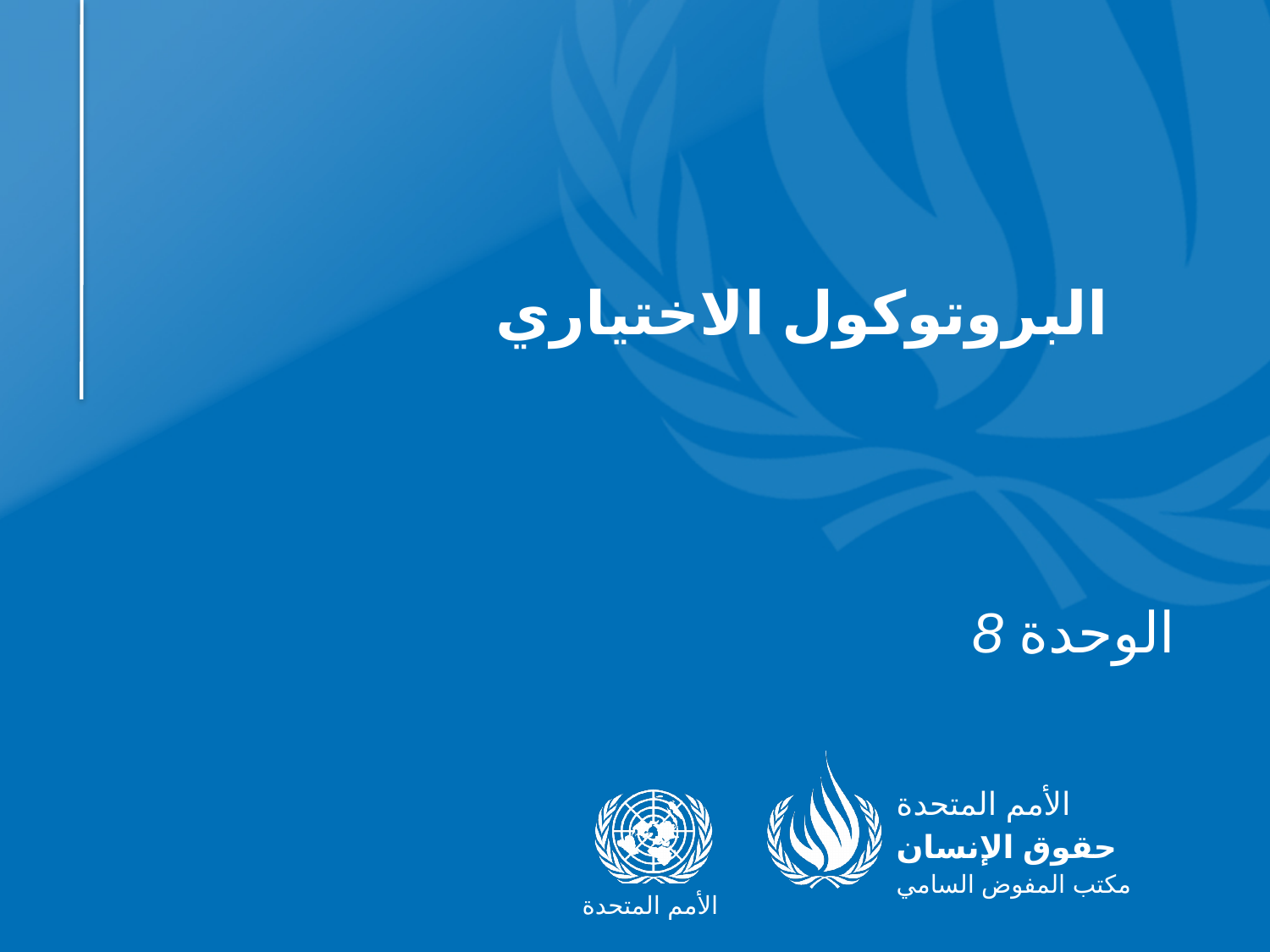

# البروتوكول الاختياري
الوحدة 8
الأمم المتحدة
حقوق الإنسان
مكتب المفوض السامي
الأمم المتحدة